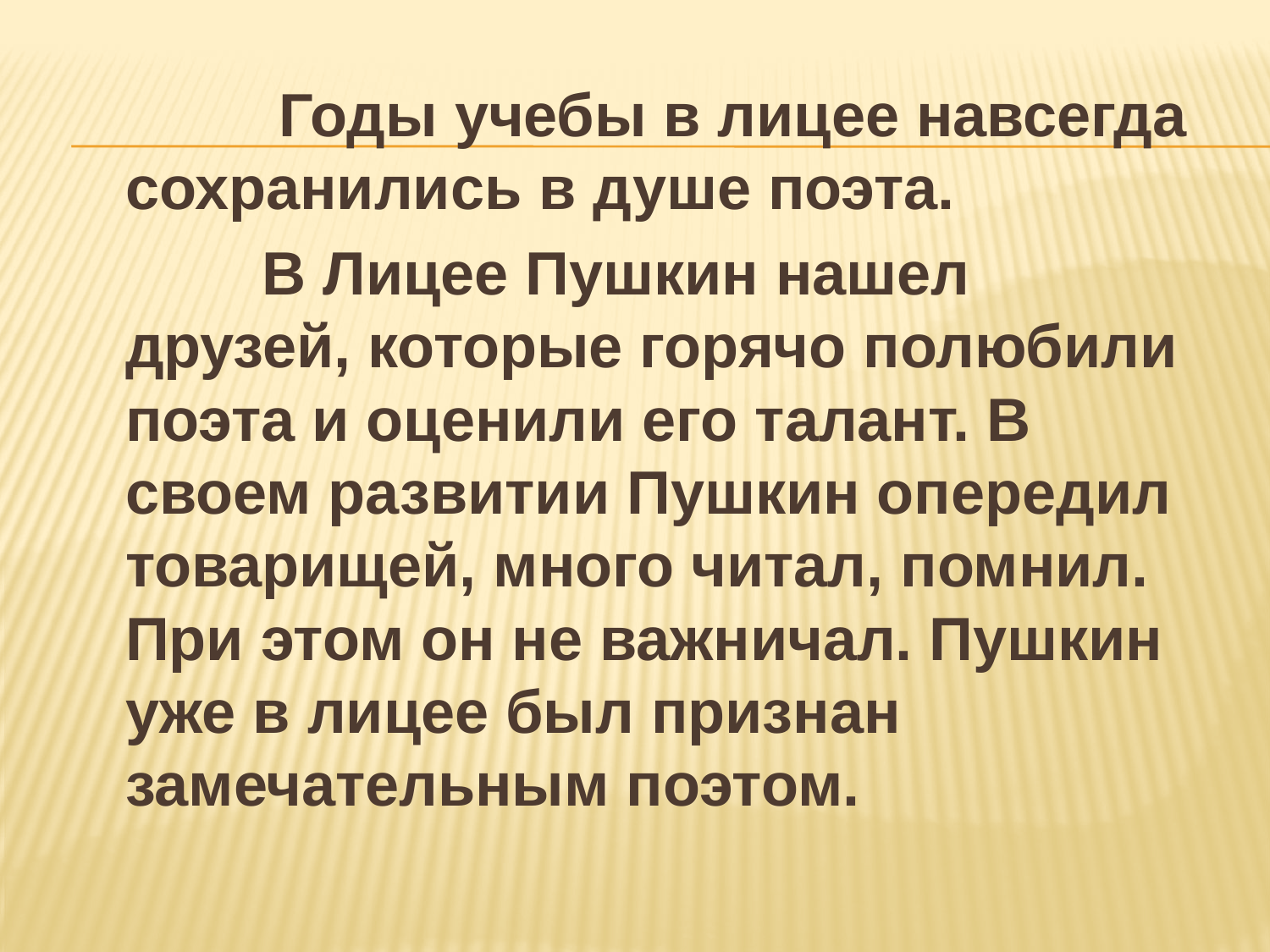

#
            Годы учебы в лицее навсегда сохранились в душе поэта.
           В Лицее Пушкин нашел друзей, которые горячо полюбили поэта и оценили его талант. В своем развитии Пушкин опередил товарищей, много читал, помнил. При этом он не важничал. Пушкин уже в лицее был признан замечательным поэтом.